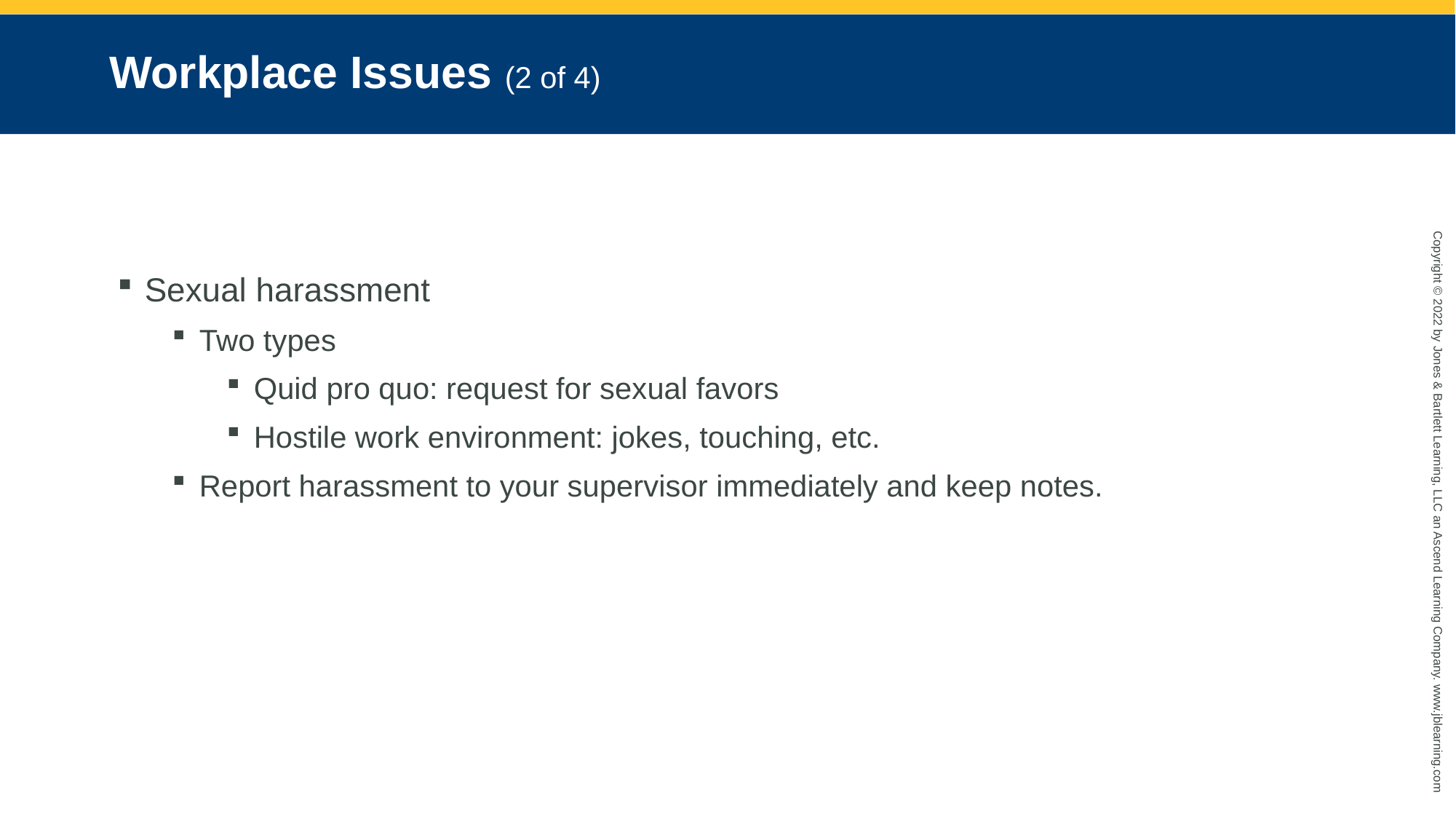

# Workplace Issues (2 of 4)
Sexual harassment
Two types
Quid pro quo: request for sexual favors
Hostile work environment: jokes, touching, etc.
Report harassment to your supervisor immediately and keep notes.